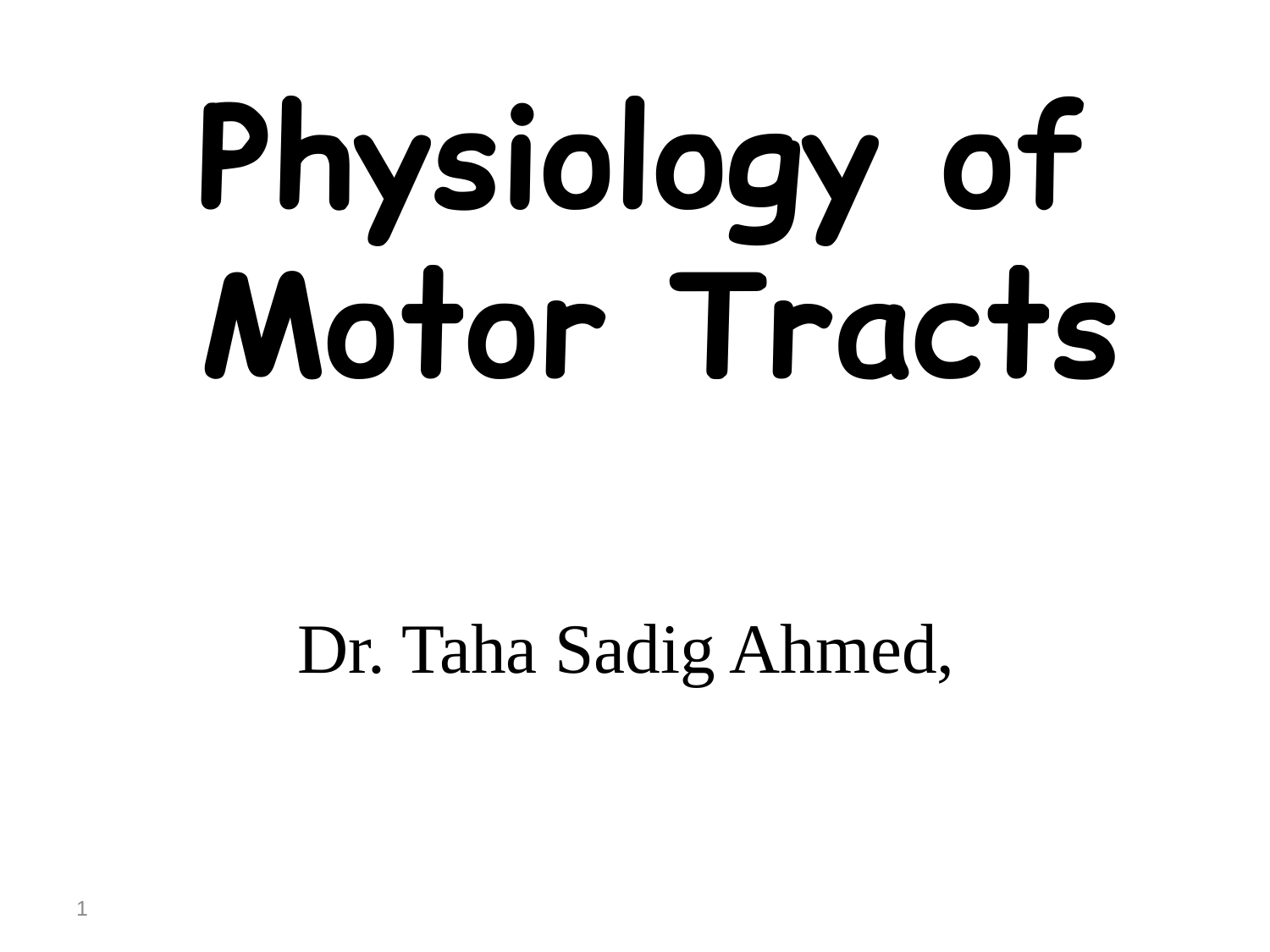

# Physiology of Motor Tracts
Dr. Taha Sadig Ahmed,
1